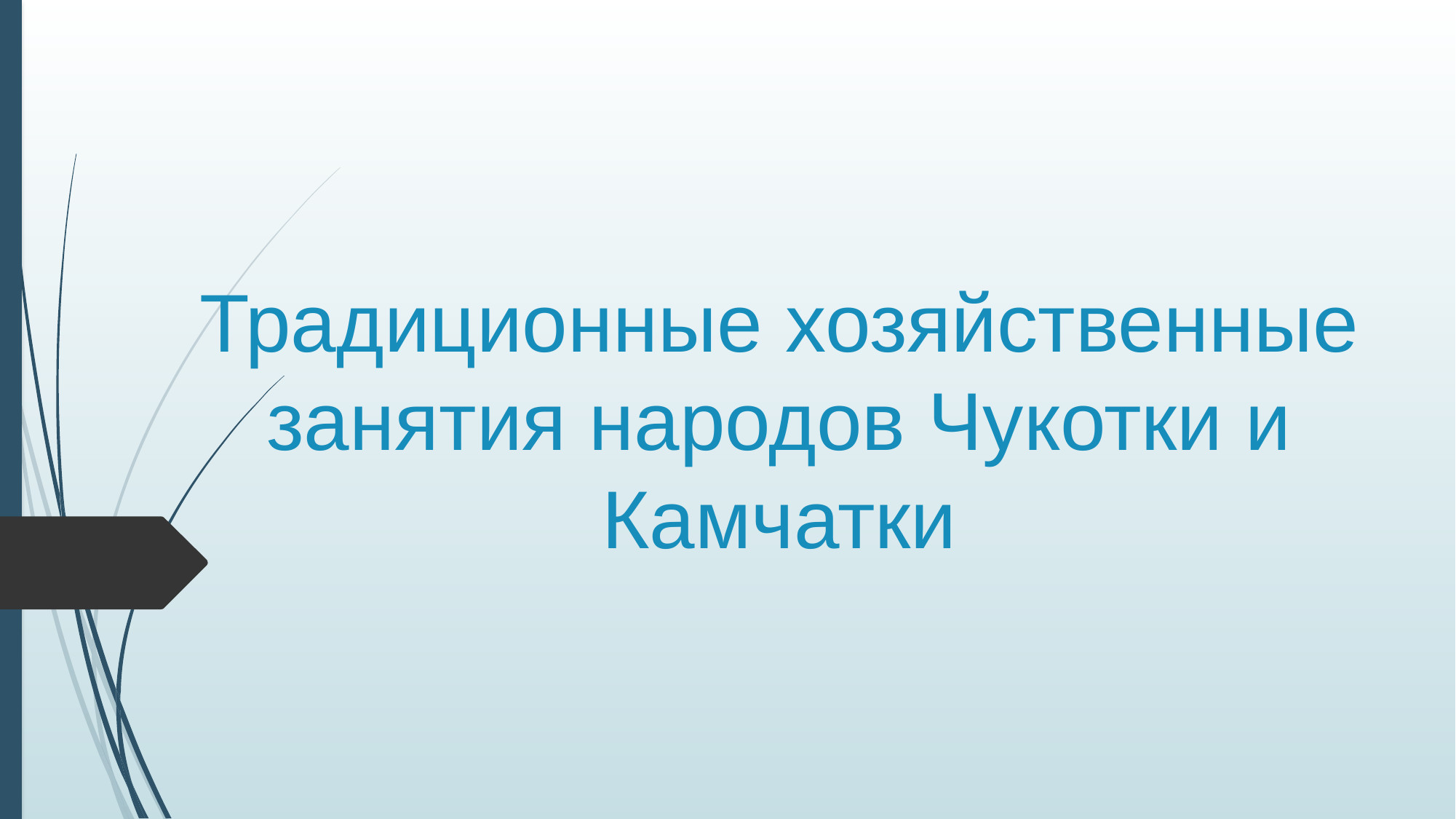

# Традиционные хозяйственные занятия народов Чукотки и Камчатки